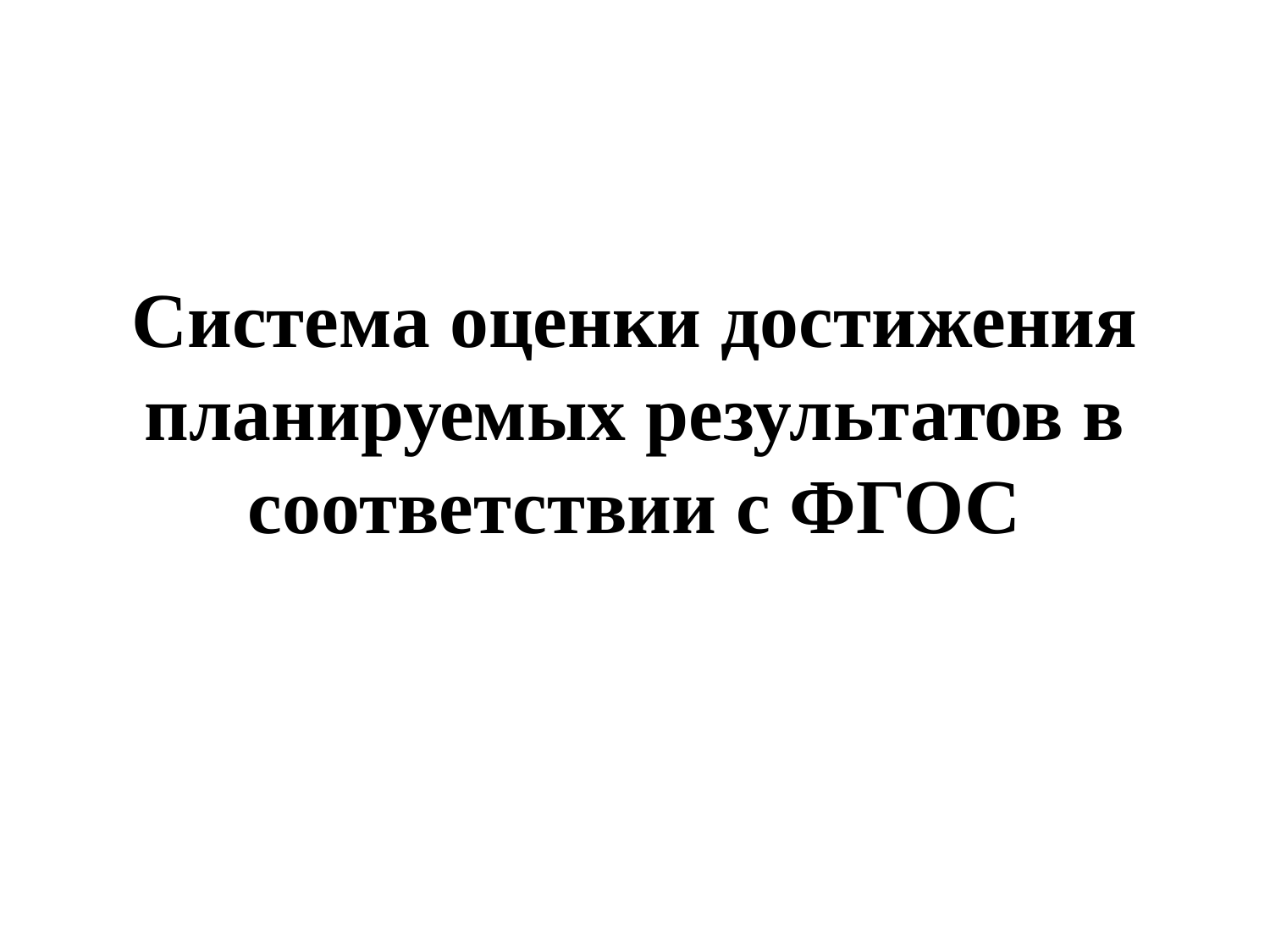

# Система оценки достижения планируемых результатов в соответствии с ФГОС